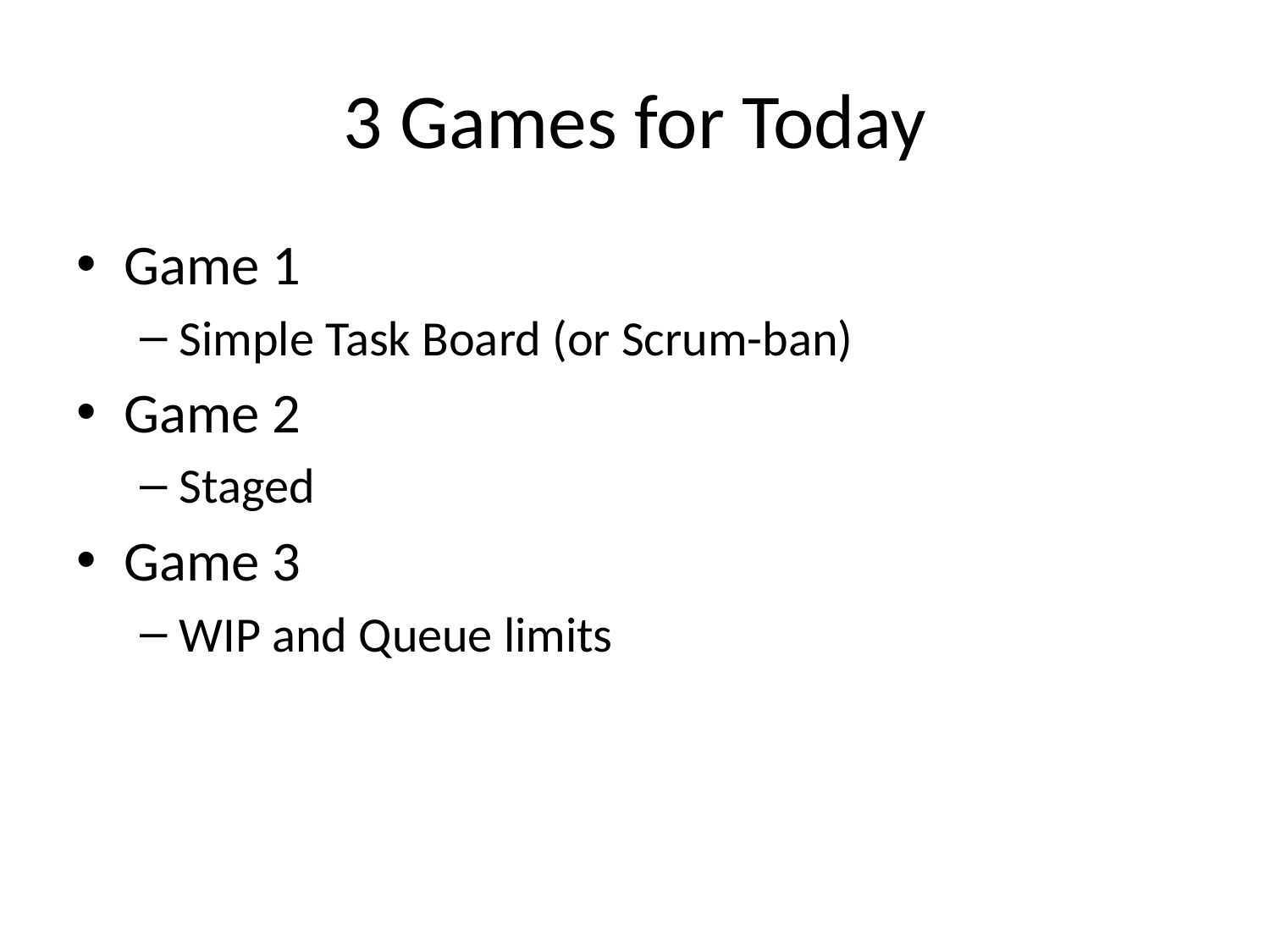

# 3 Games for Today
Game 1
Simple Task Board (or Scrum-ban)
Game 2
Staged
Game 3
WIP and Queue limits